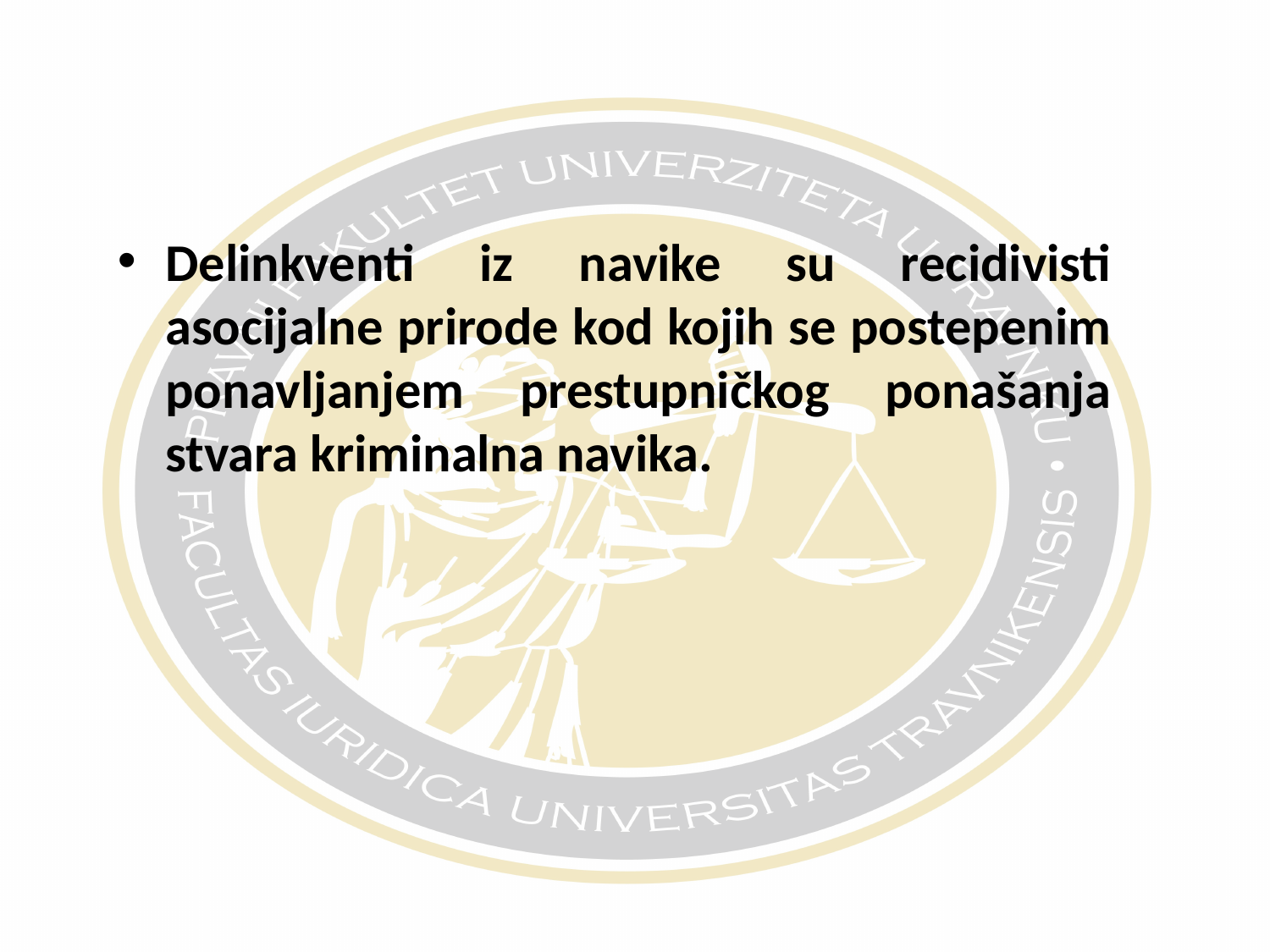

#
Delinkventi iz navike su recidivisti asocijalne prirode kod kojih se postepenim ponavljanjem prestupničkog ponašanja stvara kriminalna navika.